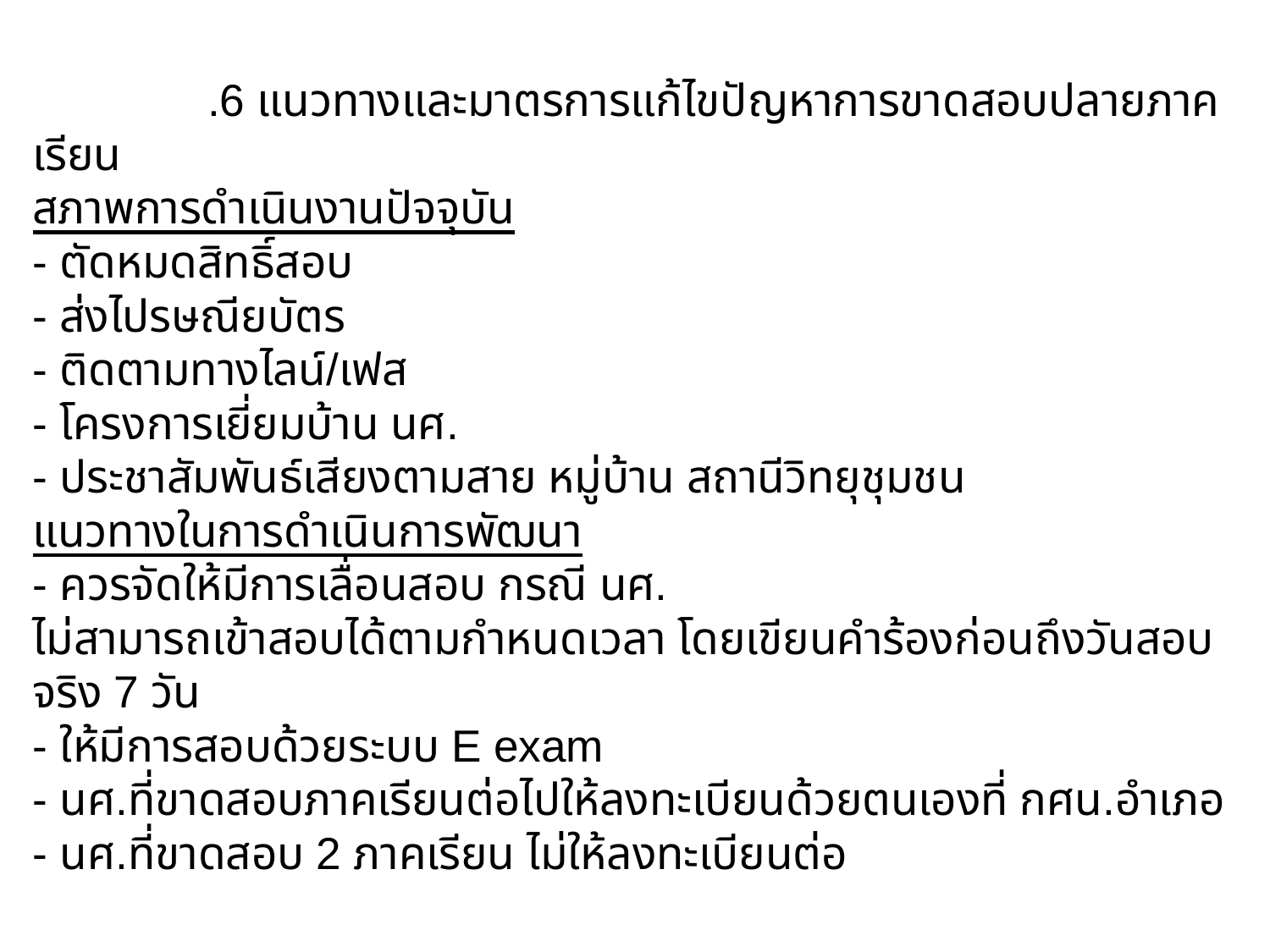

# .6 แนวทางและมาตรการแก้ไขปัญหาการขาดสอบปลายภาคเรียน สภาพการดำเนินงานปัจจุบัน - ตัดหมดสิทธิ์สอบ - ส่งไปรษณียบัตร - ติดตามทางไลน์/เฟส - โครงการเยี่ยมบ้าน นศ. - ประชาสัมพันธ์เสียงตามสาย หมู่บ้าน สถานีวิทยุชุมชน แนวทางในการดำเนินการพัฒนา - ควรจัดให้มีการเลื่อนสอบ กรณี นศ. ไม่สามารถเข้าสอบได้ตามกำหนดเวลา โดยเขียนคำร้องก่อนถึงวันสอบจริง 7 วัน - ให้มีการสอบด้วยระบบ E exam - นศ.ที่ขาดสอบภาคเรียนต่อไปให้ลงทะเบียนด้วยตนเองที่ กศน.อำเภอ - นศ.ที่ขาดสอบ 2 ภาคเรียน ไม่ให้ลงทะเบียนต่อ